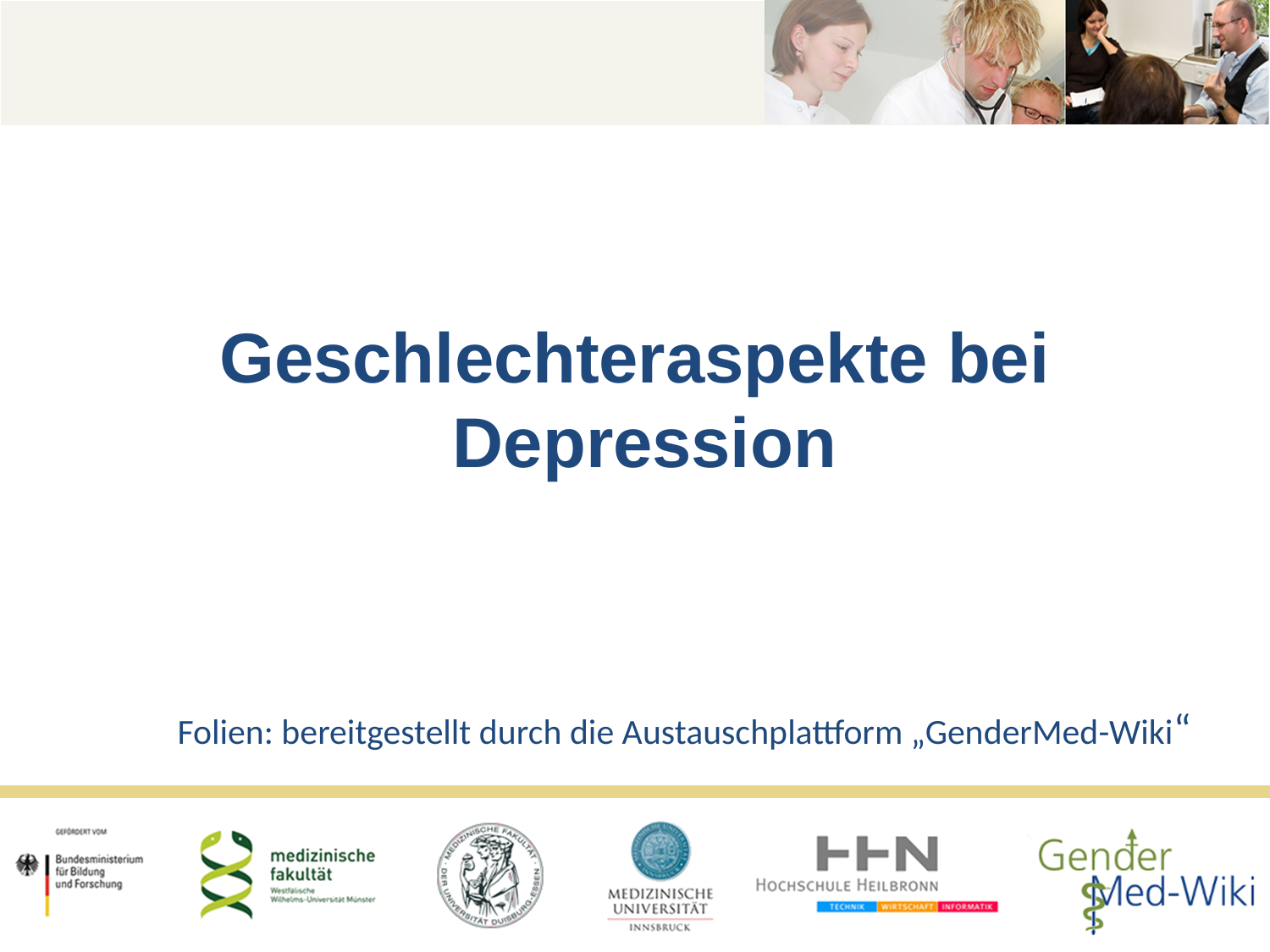

# Geschlechteraspekte bei Depression
Folien: bereitgestellt durch die Austauschplattform „GenderMed-Wiki“